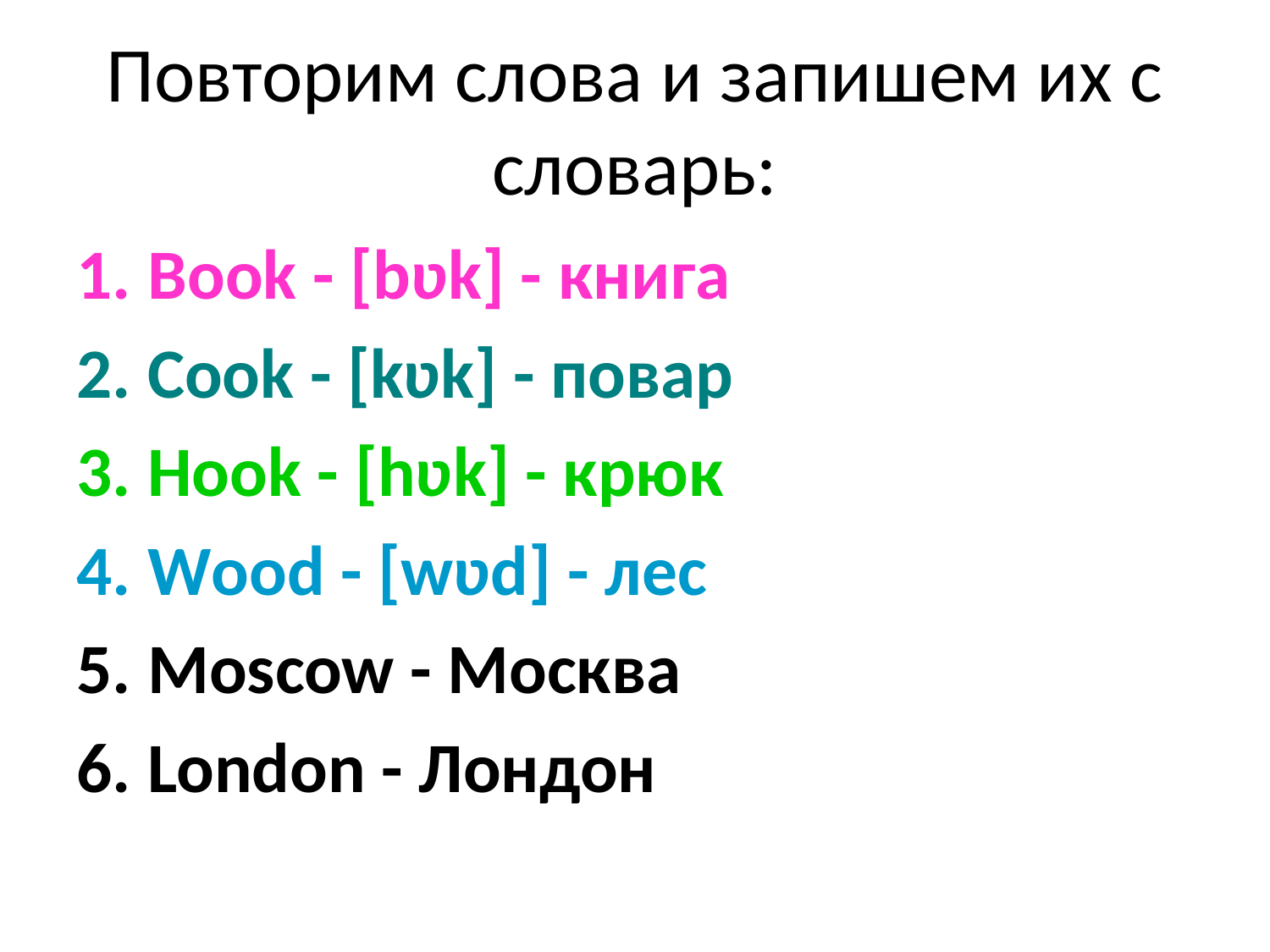

# Повторим слова и запишем их с словарь:
Book - [bʋk] - книга
Cook - [kʋk] - повар
Hook - [hʋk] - крюк
Wood - [wʋd] - лес
Moscow - Москва
London - Лондон